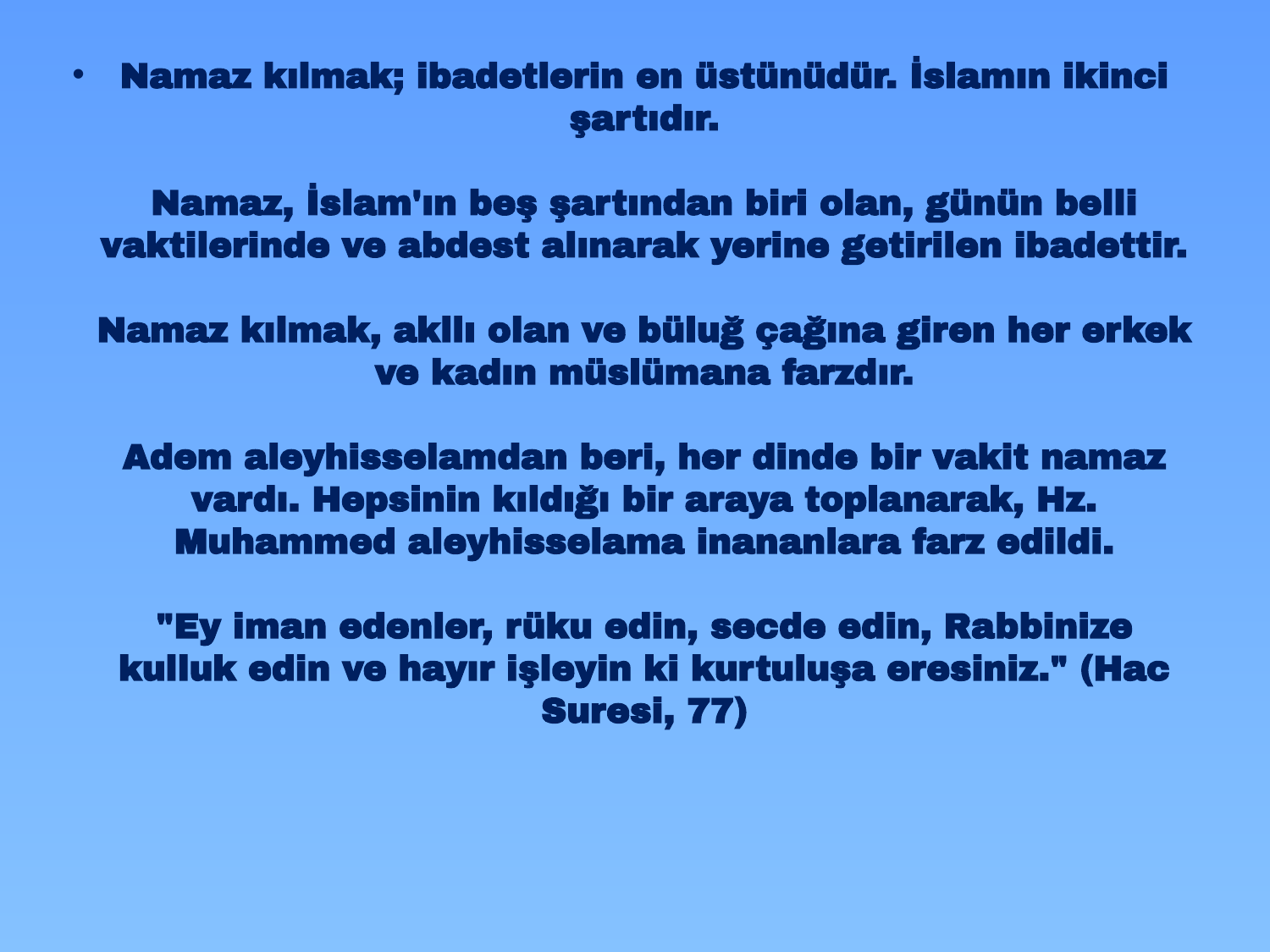

Namaz kılmak; ibadetlerin en üstünüdür. İslamın ikinci şartıdır.
Namaz, İslam'ın beş şartından biri olan, günün belli vaktilerinde ve abdest alınarak yerine getirilen ibadettir.
Namaz kılmak, akllı olan ve büluğ çağına giren her erkek ve kadın müslümana farzdır.
Adem aleyhisselamdan beri, her dinde bir vakit namaz vardı. Hepsinin kıldığı bir araya toplanarak, Hz. Muhammed aleyhisselama inananlara farz edildi.
"Ey iman edenler, rüku edin, secde edin, Rabbinize kulluk edin ve hayır işleyin ki kurtuluşa eresiniz." (Hac Suresi, 77)